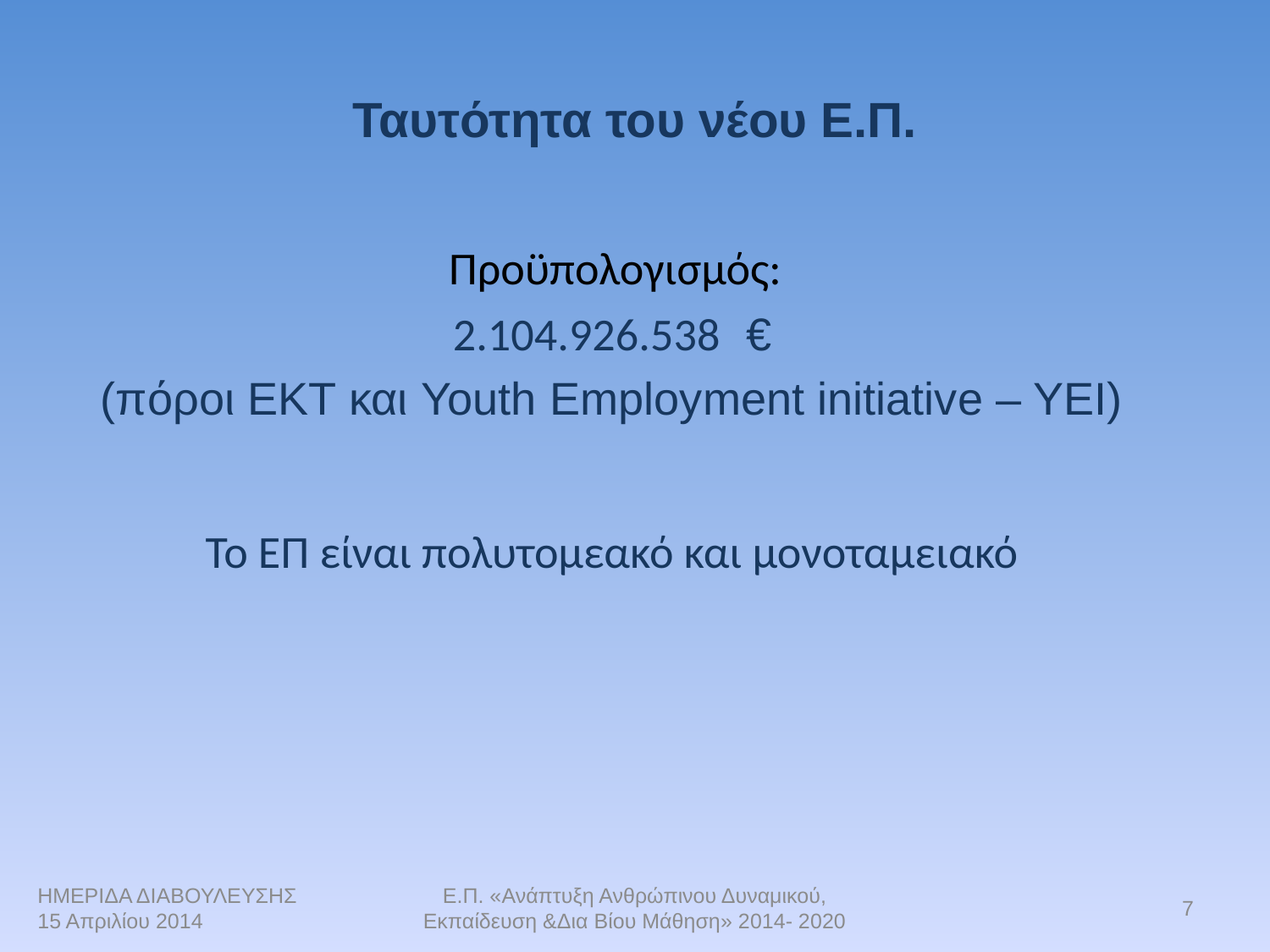

# Ταυτότητα του νέου Ε.Π.
    Προϋπολογισμός:
2.104.926.538  €
(πόροι ΕΚΤ και Youth Employment initiative – YEI)

Το ΕΠ είναι πολυτομεακό και μονοταμειακό

ΗΜΕΡΙΔΑ ΔΙΑΒΟΥΛΕΥΣΗΣ
15 Απριλίου 2014
Ε.Π. «Ανάπτυξη Ανθρώπινου Δυναμικού, Εκπαίδευση &Δια Βίου Μάθηση» 2014- 2020
7